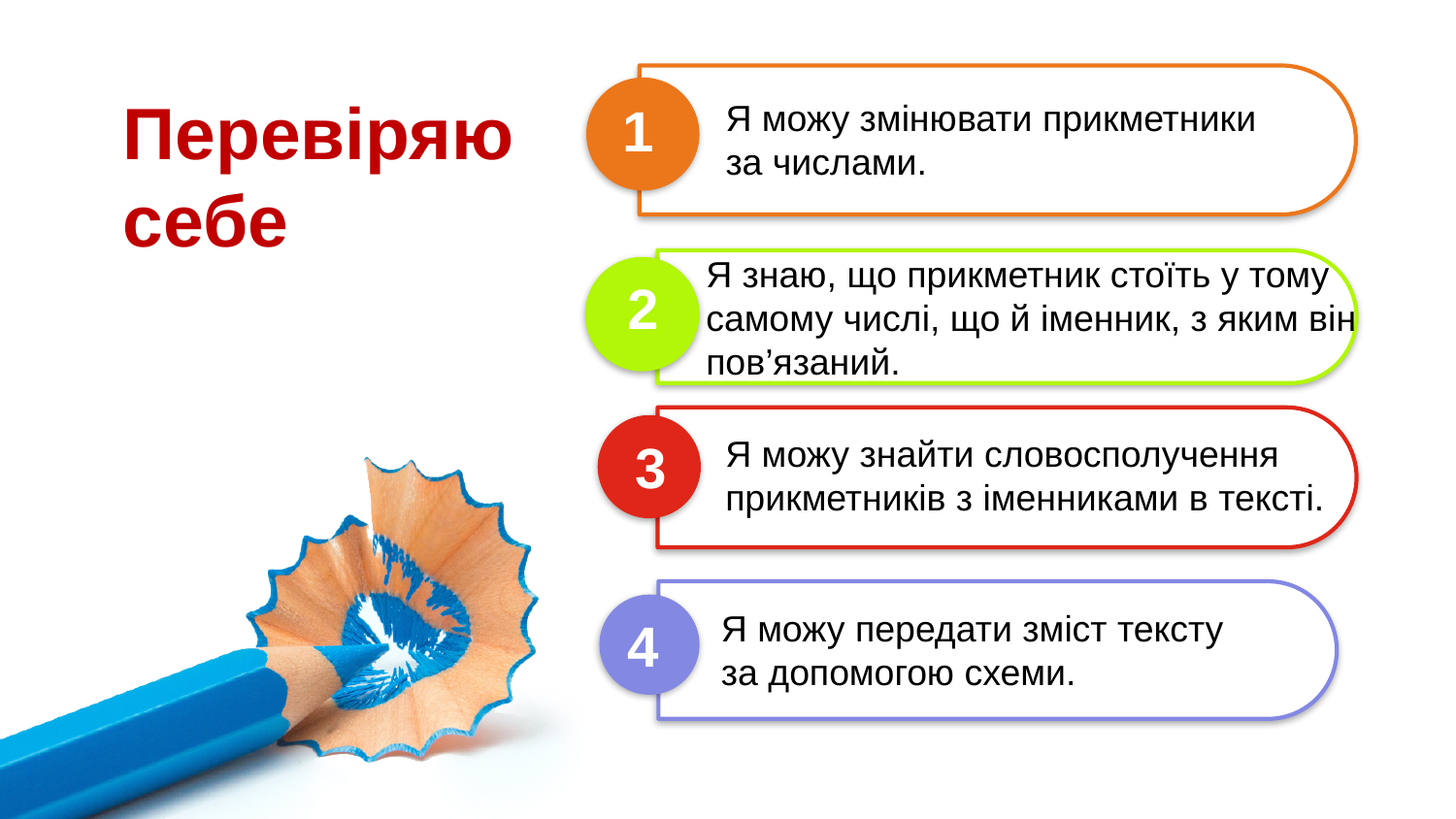

Перевіряю себе

1
Я можу змінювати прикметники
за числами.

Я знаю, що прикметник стоїть у тому
самому числі, що й іменник, з яким він пов’язаний.

2

Я можу знайти словосполучення
прикметників з іменниками в тексті.
3

Я можу передати зміст тексту
за допомогою схеми.
4